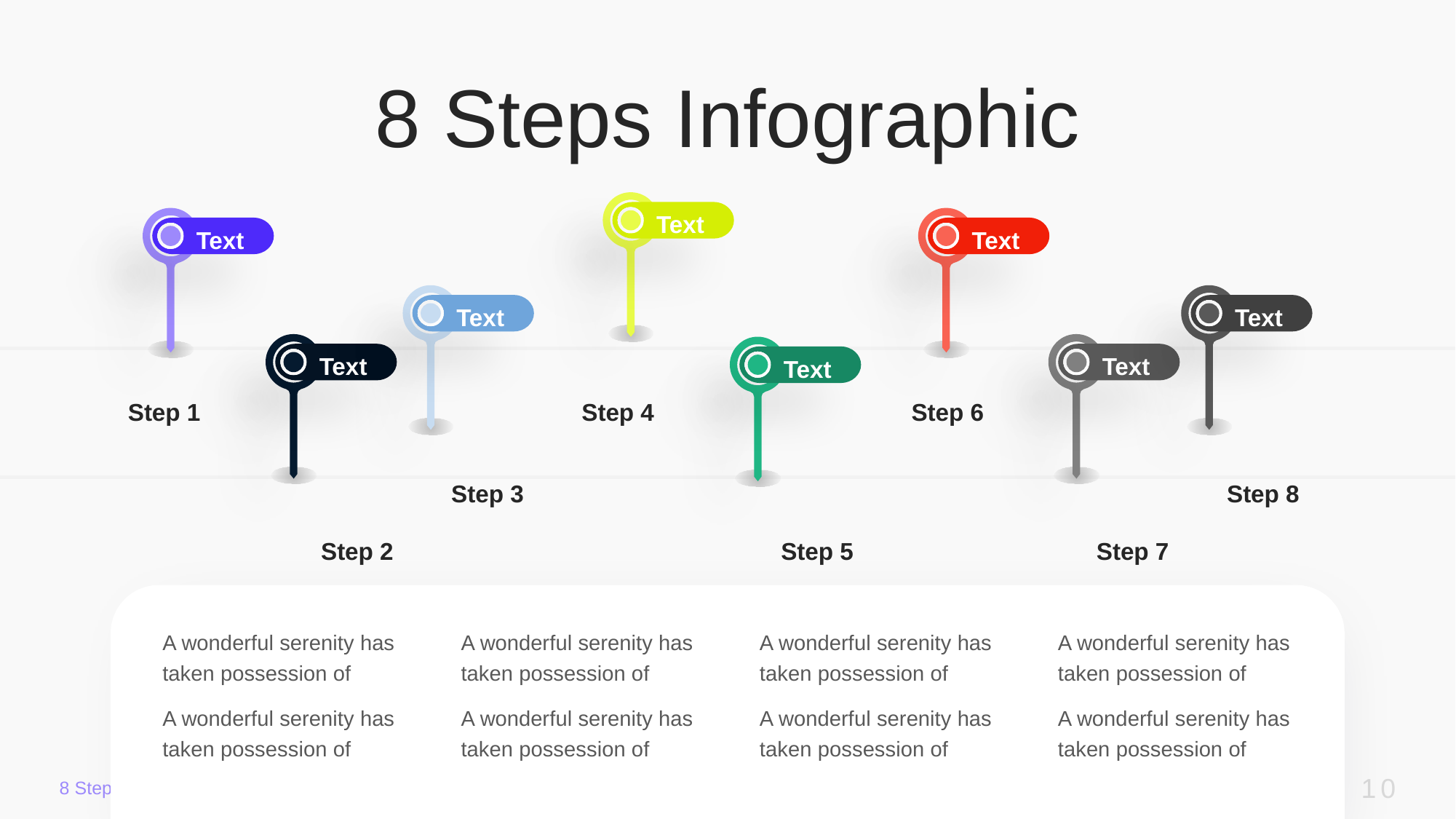

8 Steps Infographic

Text

Step 4

Text

Step 1

Text

Step 6

Text

Step 3

Text

Step 8

Text

Step 2

Text

Step 7

Text

Step 5

A wonderful serenity has taken possession of
A wonderful serenity has taken possession of
A wonderful serenity has taken possession of
A wonderful serenity has taken possession of
A wonderful serenity has taken possession of
A wonderful serenity has taken possession of
A wonderful serenity has taken possession of
A wonderful serenity has taken possession of